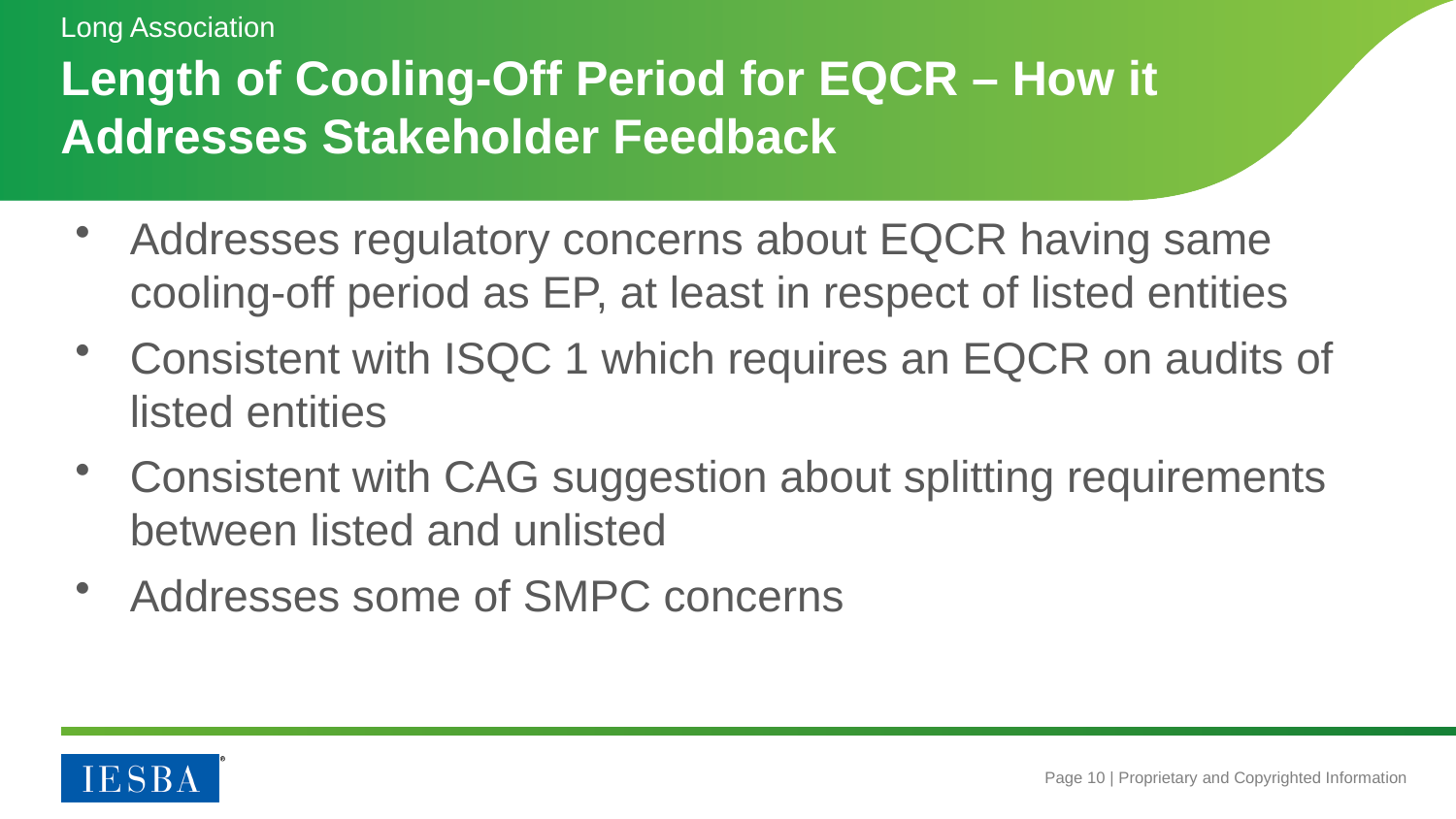

Long Association
# Length of Cooling-Off Period for EQCR – How it Addresses Stakeholder Feedback
Addresses regulatory concerns about EQCR having same cooling-off period as EP, at least in respect of listed entities
Consistent with ISQC 1 which requires an EQCR on audits of listed entities
Consistent with CAG suggestion about splitting requirements between listed and unlisted
Addresses some of SMPC concerns